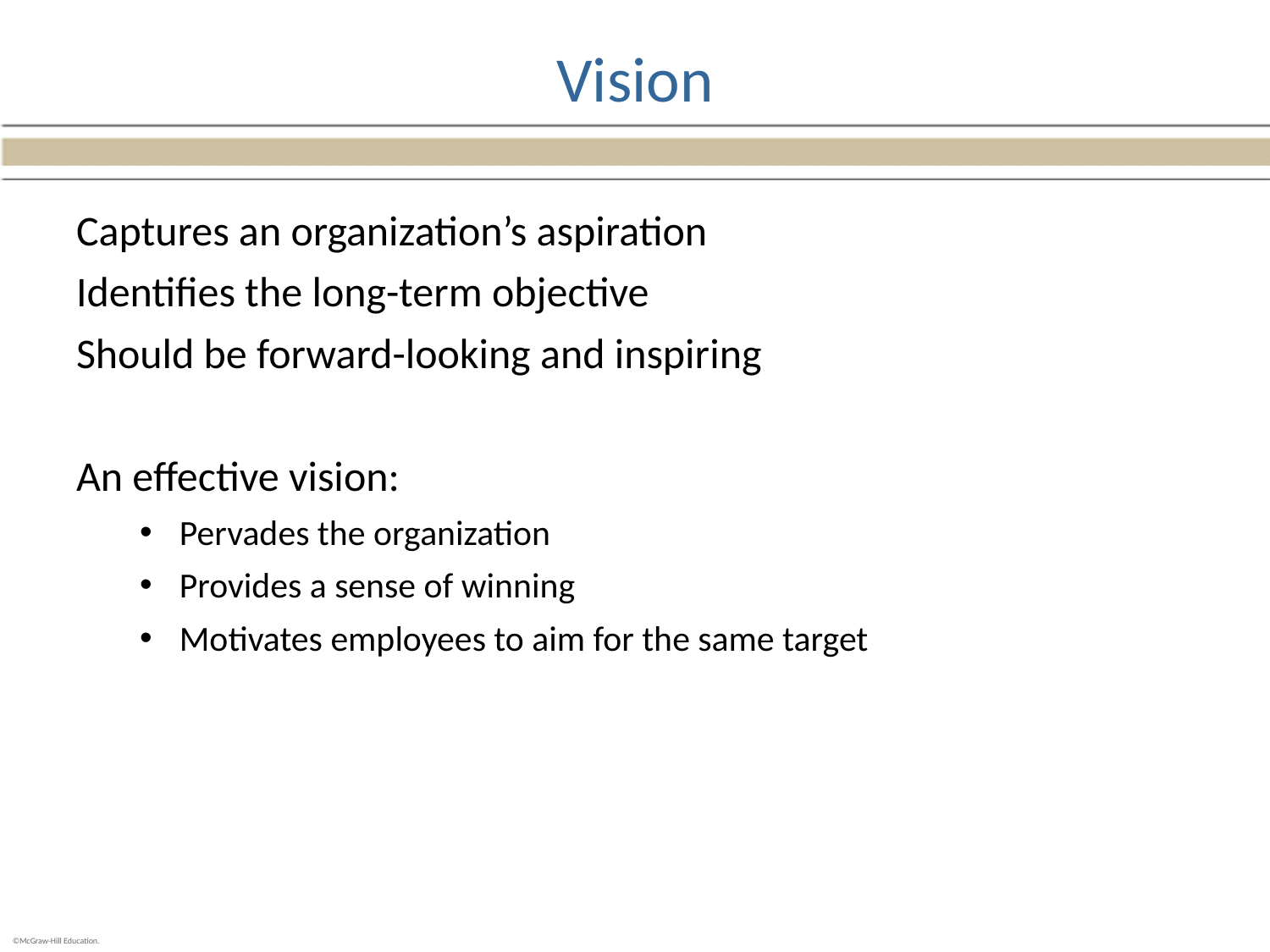

# Vision
Captures an organization’s aspiration
Identifies the long-term objective
Should be forward-looking and inspiring

An effective vision:
Pervades the organization
Provides a sense of winning
Motivates employees to aim for the same target